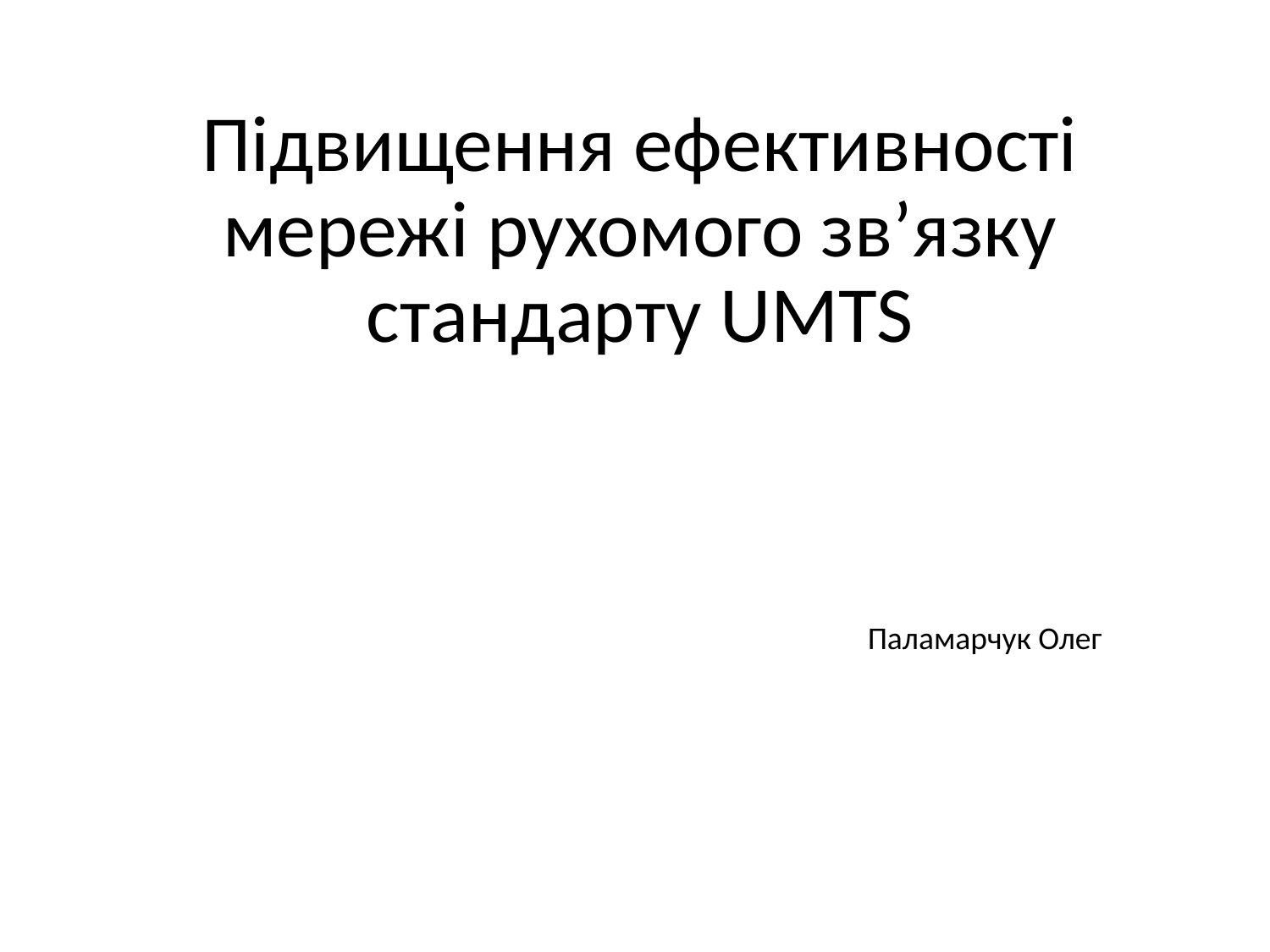

# Підвищення ефективності мережі рухомого зв’язку стандарту UMTS
Паламарчук Олег